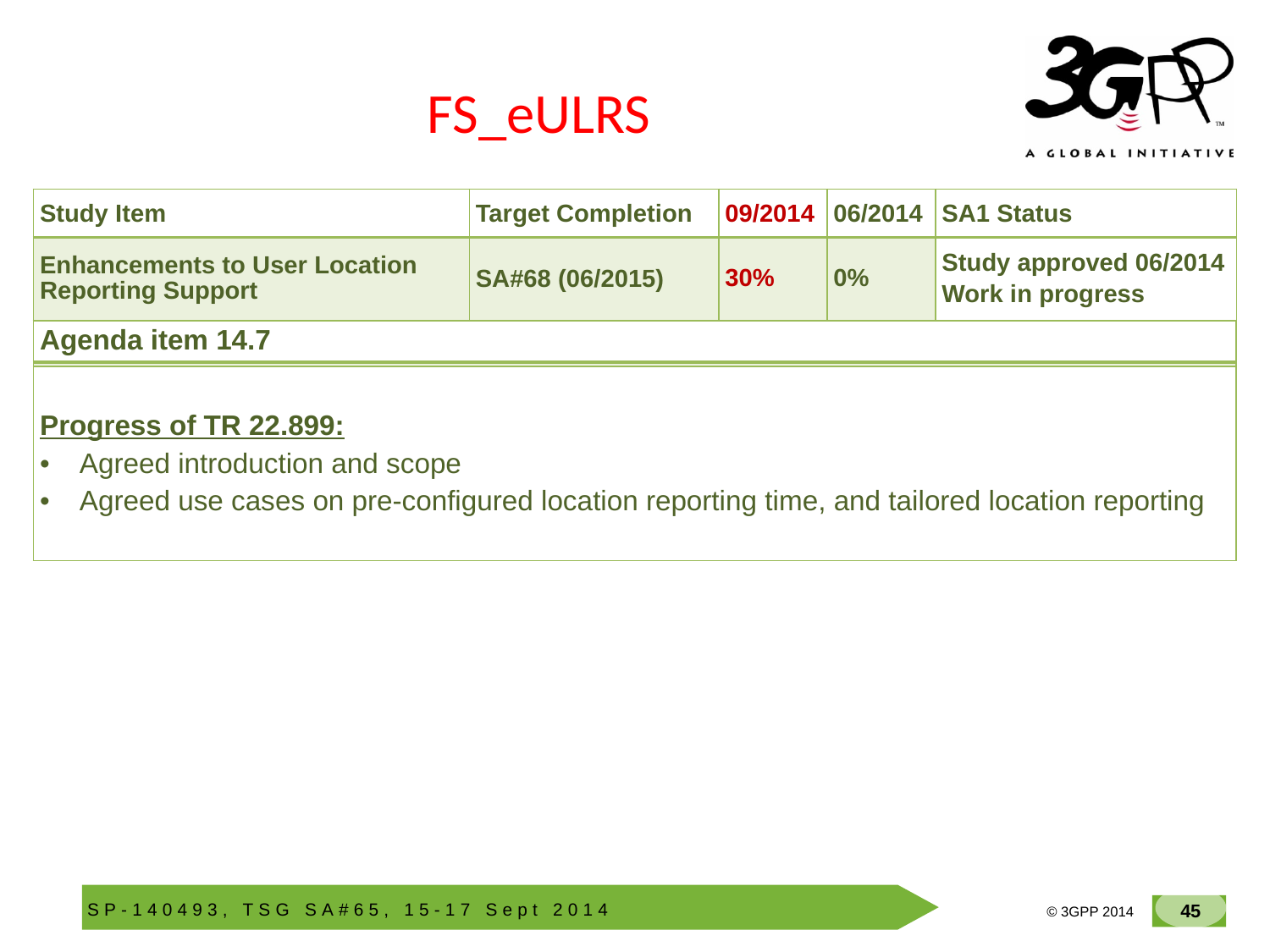

# FS_eULRS
| Study Item | Target Completion | 09/2014 | 06/2014 | SA1 Status |
| --- | --- | --- | --- | --- |
| Enhancements to User Location Reporting Support | SA#68 (06/2015) | 30% | 0% | Study approved 06/2014 Work in progress |
| Agenda item 14.7 |
| --- |
|  |
| Progress of TR 22.899: Agreed introduction and scope Agreed use cases on pre-configured location reporting time, and tailored location reporting |